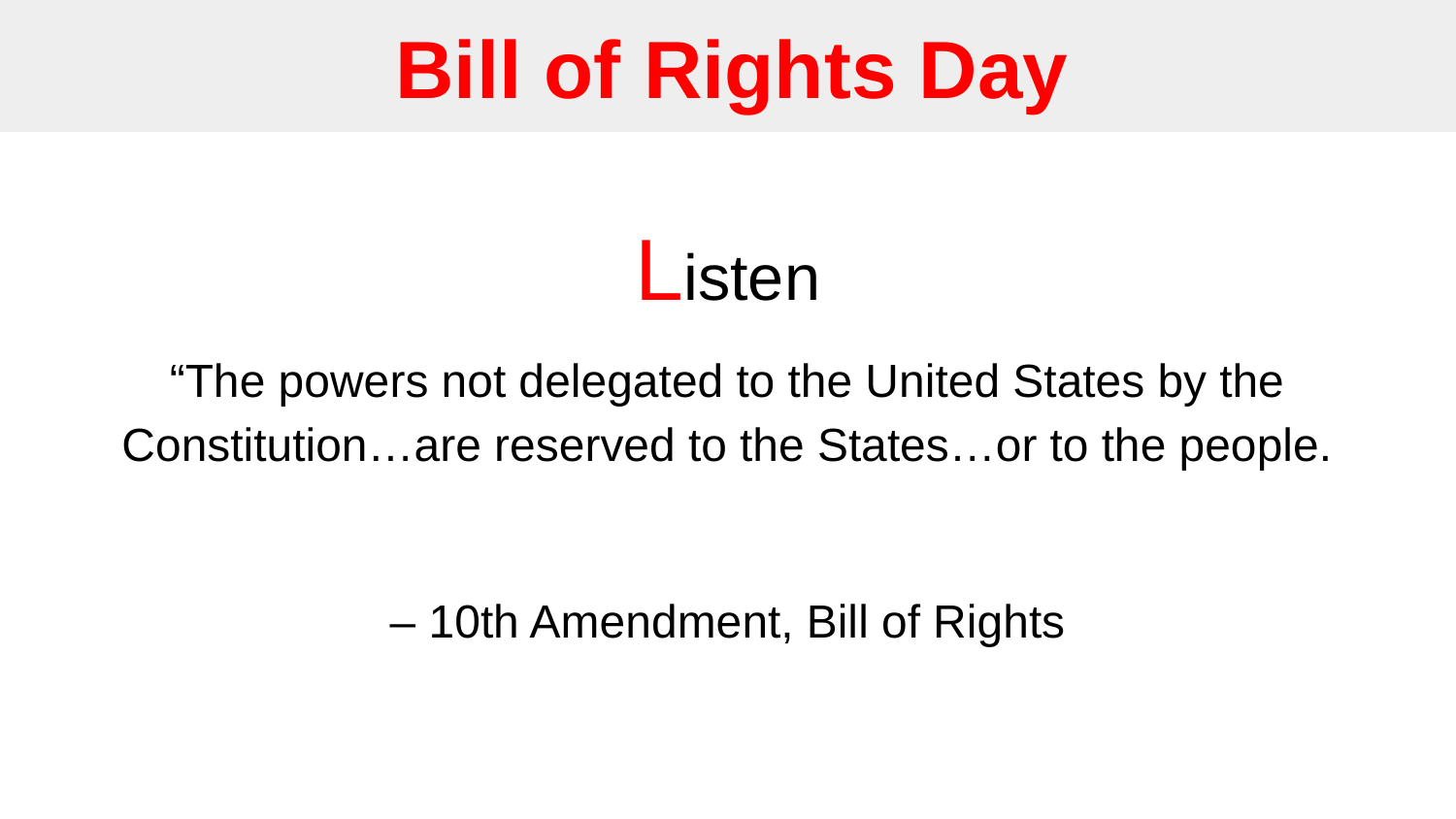

# Bill of Rights Day
Listen
“The powers not delegated to the United States by the Constitution…are reserved to the States…or to the people.

– 10th Amendment, Bill of Rights